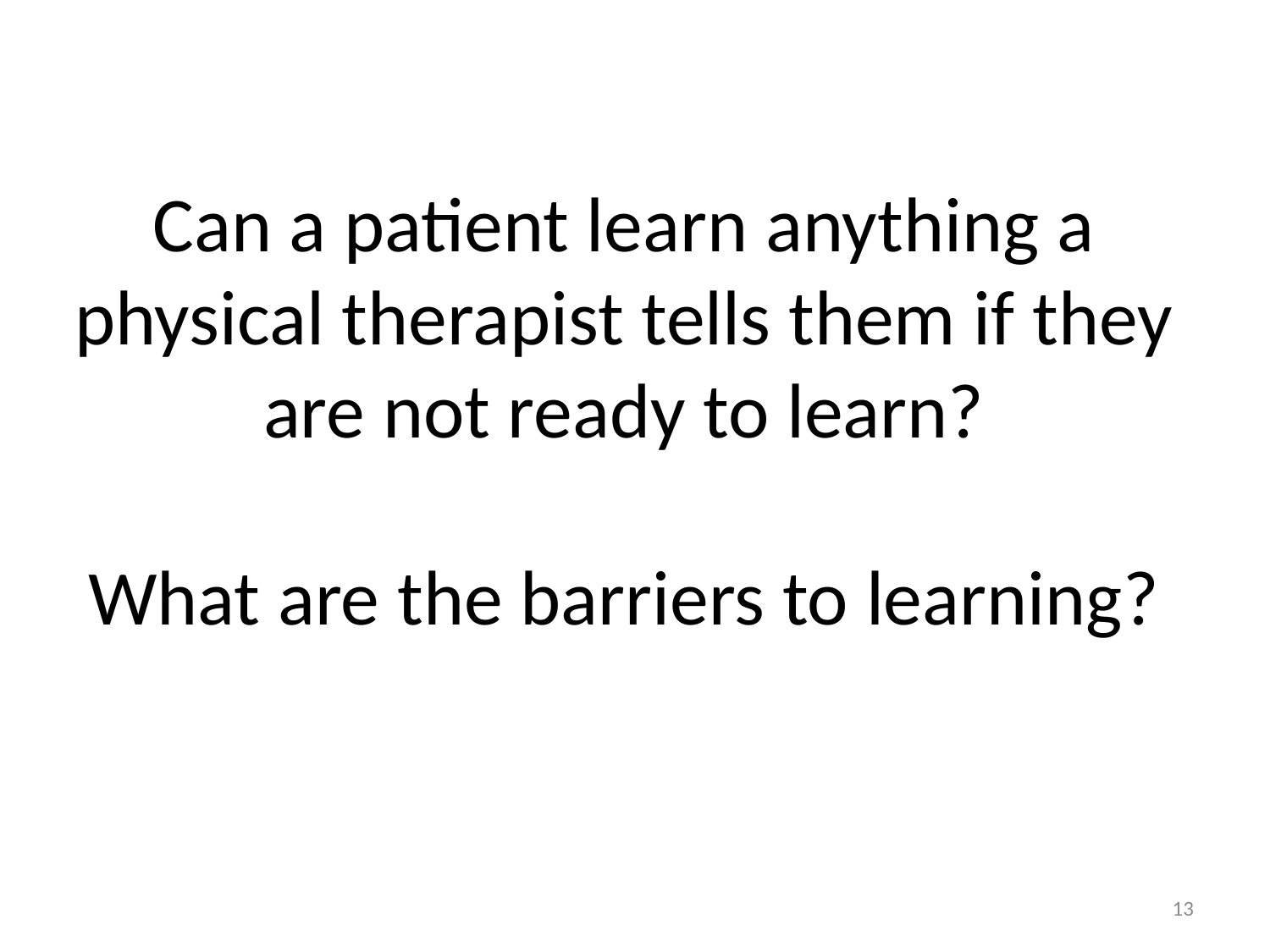

# Can a patient learn anything a physical therapist tells them if they are not ready to learn? What are the barriers to learning?
13